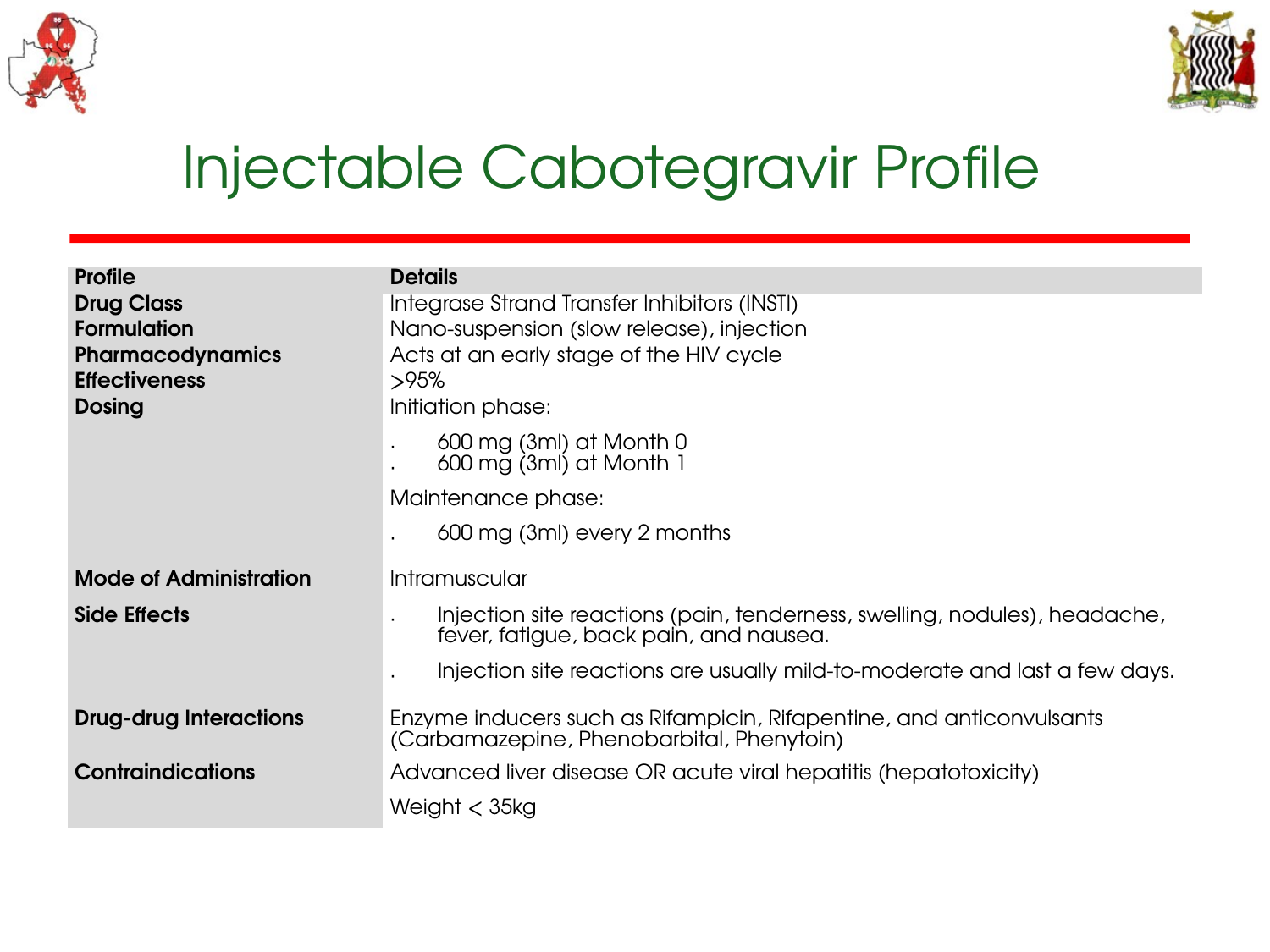

# Injectable Cabotegravir Profile
| Profile | Details |
| --- | --- |
| Drug Class | Integrase Strand Transfer Inhibitors (INSTI) |
| Formulation | Nano-suspension (slow release), injection |
| Pharmacodynamics | Acts at an early stage of the HIV cycle |
| Effectiveness | >95% |
| Dosing | Initiation phase: 600 mg (3ml) at Month 0 600 mg (3ml) at Month 1 Maintenance phase: 600 mg (3ml) every 2 months |
| Mode of Administration | Intramuscular |
| Side Effects | Injection site reactions (pain, tenderness, swelling, nodules), headache, fever, fatigue, back pain, and nausea. Injection site reactions are usually mild-to-moderate and last a few days. |
| Drug-drug Interactions | Enzyme inducers such as Rifampicin, Rifapentine, and anticonvulsants (Carbamazepine, Phenobarbital, Phenytoin) |
| Contraindications | Advanced liver disease OR acute viral hepatitis (hepatotoxicity) Weight < 35kg |